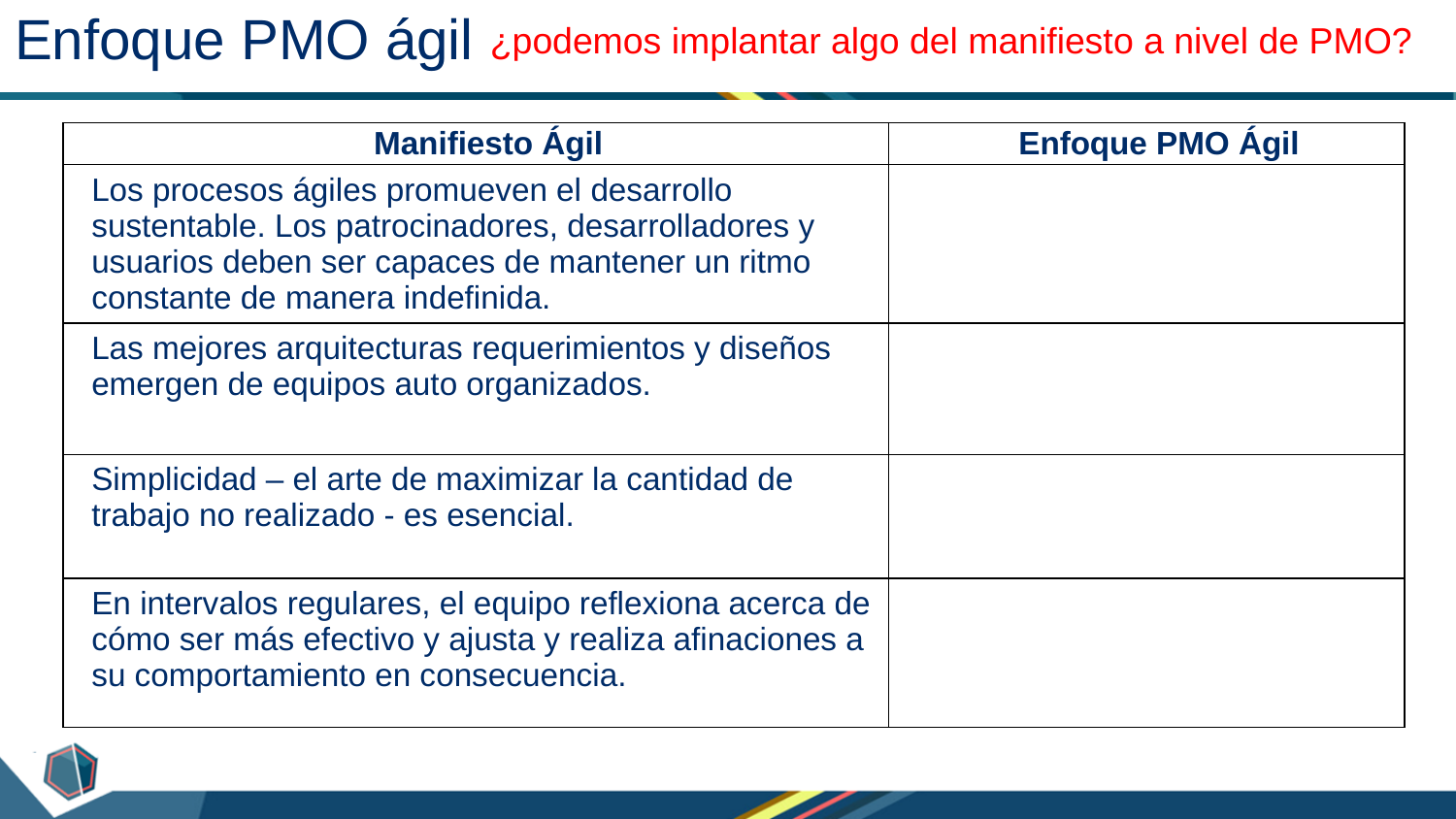

# Enfoque PMO ágil
¿podemos implantar algo del manifiesto a nivel de PMO?
| Manifiesto Ágil | Enfoque PMO Ágil |
| --- | --- |
| Los procesos ágiles promueven el desarrollo sustentable. Los patrocinadores, desarrolladores y usuarios deben ser capaces de mantener un ritmo constante de manera indefinida. |  |
| Las mejores arquitecturas requerimientos y diseños emergen de equipos auto organizados. |  |
| Simplicidad – el arte de maximizar la cantidad de trabajo no realizado - es esencial. |  |
| En intervalos regulares, el equipo reflexiona acerca de cómo ser más efectivo y ajusta y realiza afinaciones a su comportamiento en consecuencia. |  |